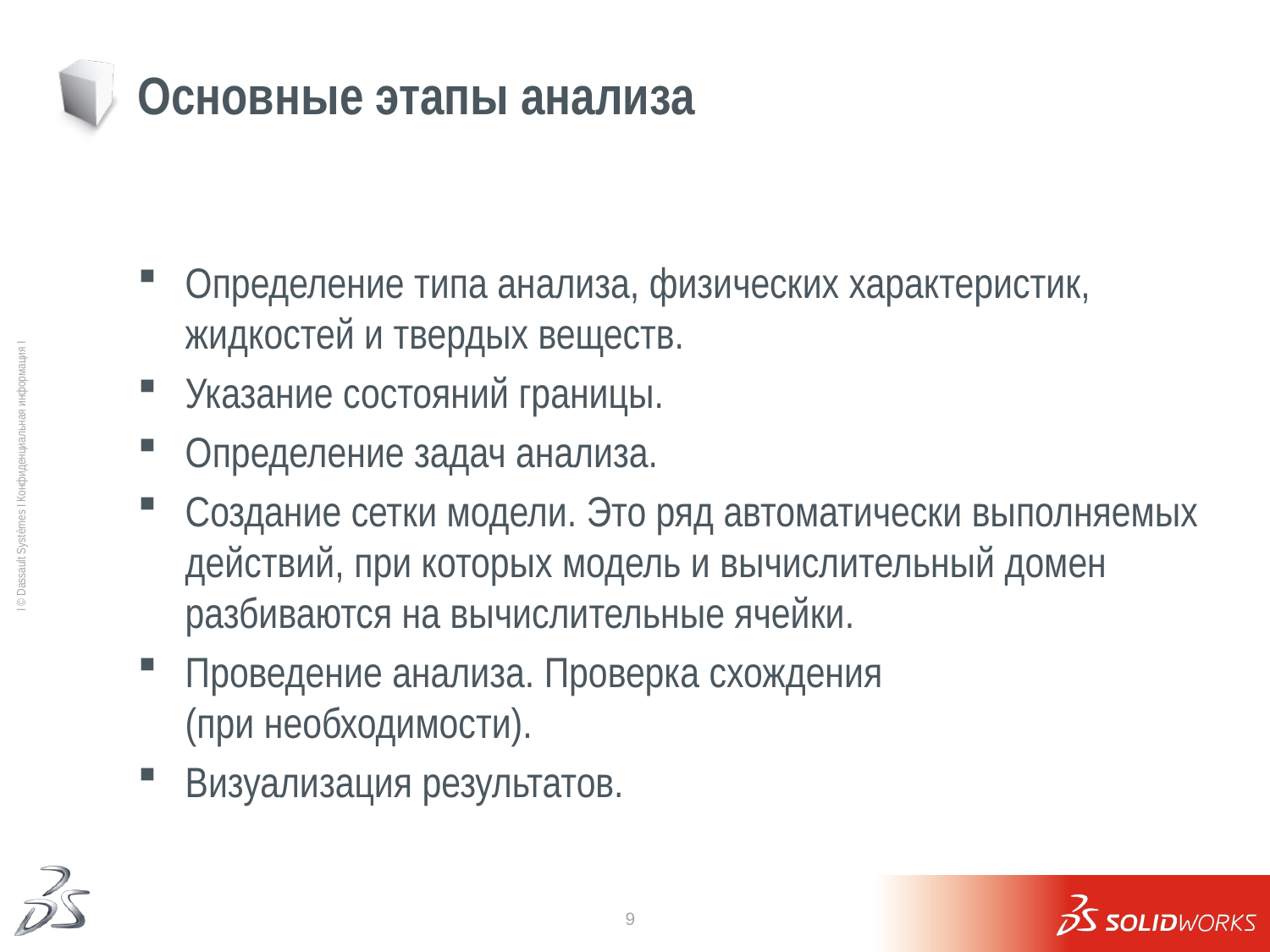

# Основные этапы анализа
Определение типа анализа, физических характеристик, жидкостей и твердых веществ.
Указание состояний границы.
Определение задач анализа.
Создание сетки модели. Это ряд автоматически выполняемых действий, при которых модель и вычислительный домен разбиваются на вычислительные ячейки.
Проведение анализа. Проверка схождения
(при необходимости).
Визуализация результатов.